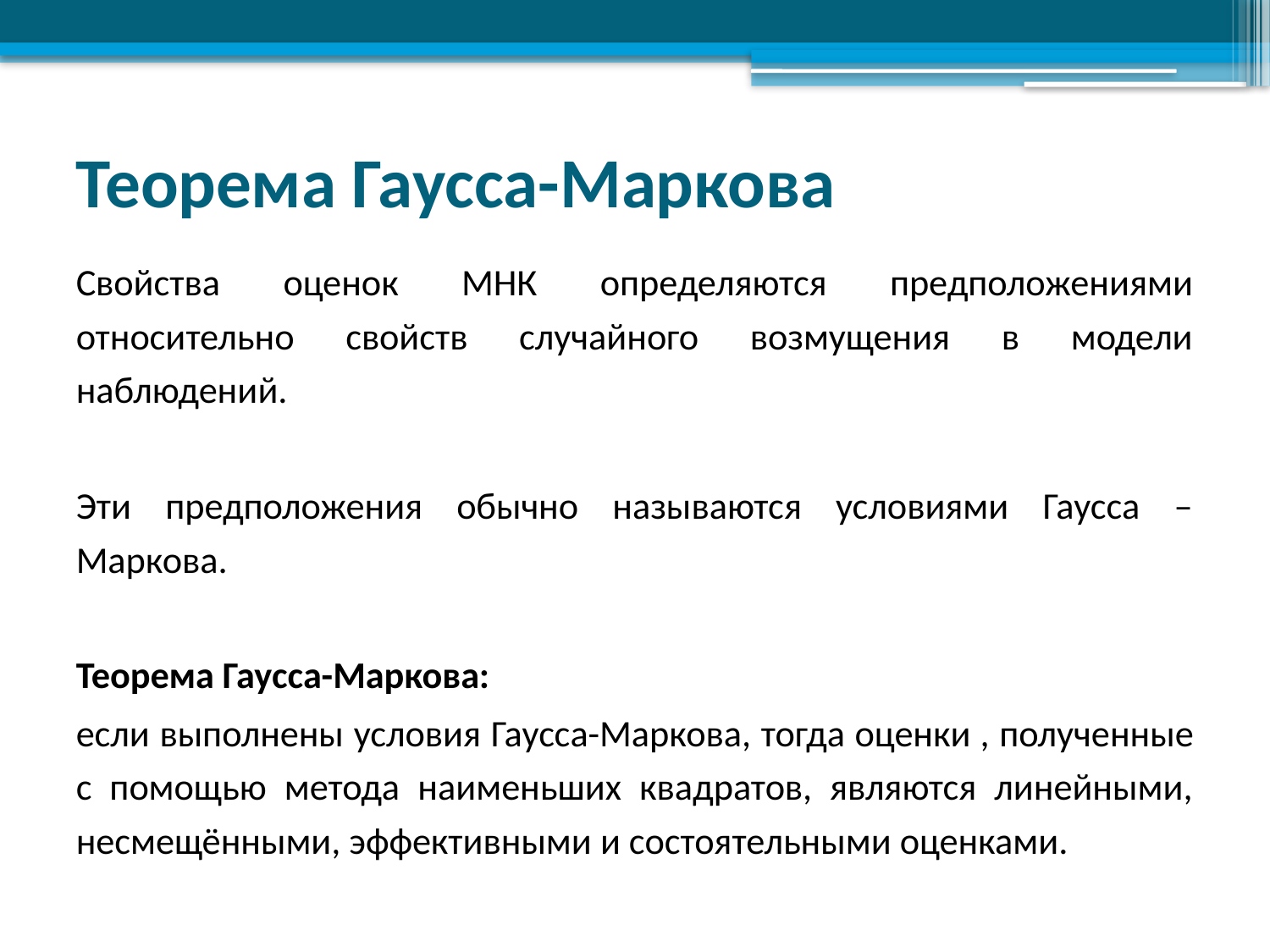

# Теорема Гаусса-Маркова
Свойства оценок МНК определяются предположениями относительно свойств случайного возмущения в модели наблюдений.

Эти предположения обычно называются условиями Гаусса – Маркова.

Теорема Гаусса-Маркова:
если выполнены условия Гаусса-Маркова, тогда оценки , полученные с помощью метода наименьших квадратов, являются линейными, несмещёнными, эффективными и состоятельными оценками.